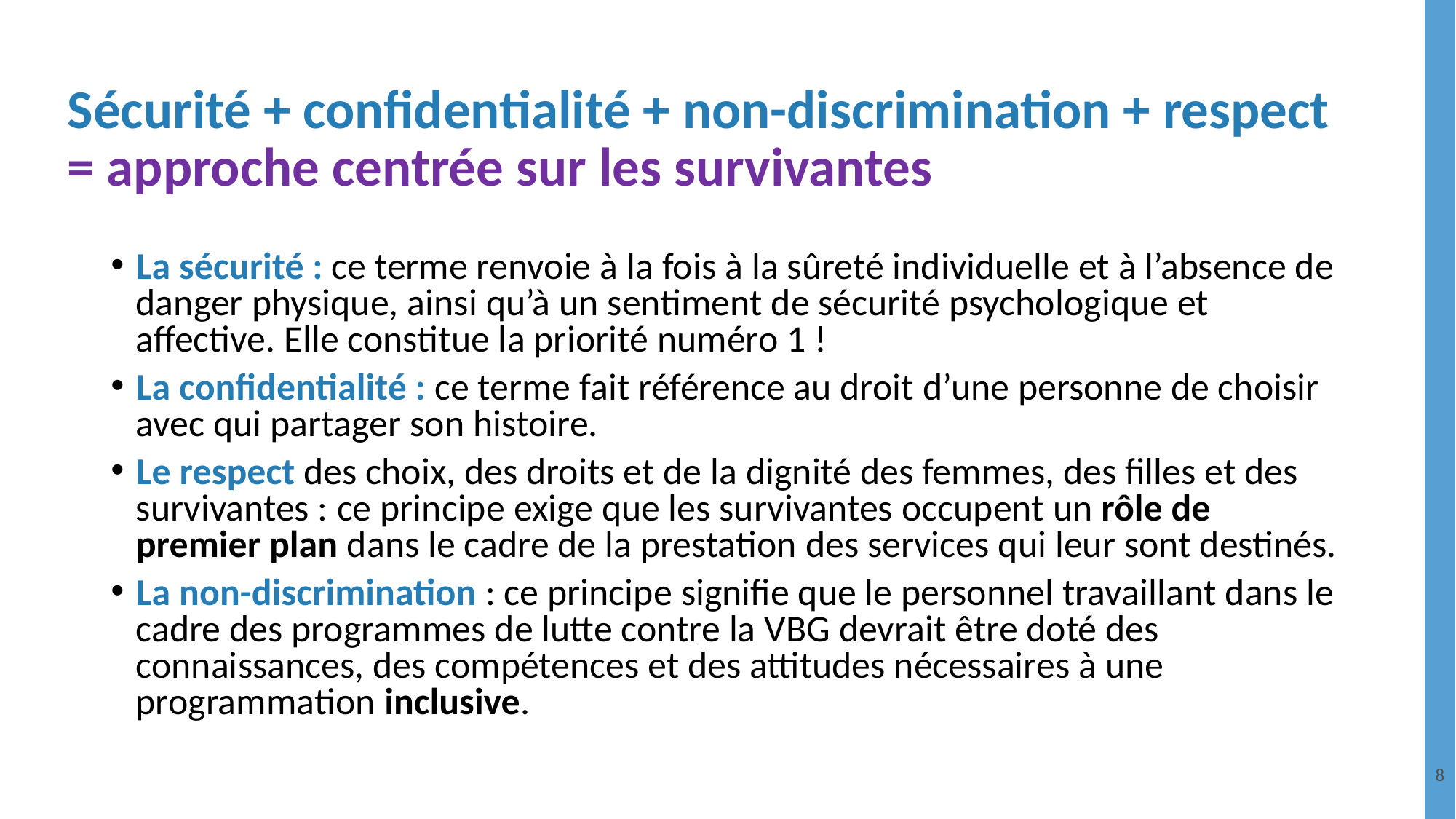

# Sécurité + confidentialité + non-discrimination + respect
= approche centrée sur les survivantes
La sécurité : ce terme renvoie à la fois à la sûreté individuelle et à l’absence de danger physique, ainsi qu’à un sentiment de sécurité psychologique et affective. Elle constitue la priorité numéro 1 !
La confidentialité : ce terme fait référence au droit d’une personne de choisir avec qui partager son histoire.
Le respect des choix, des droits et de la dignité des femmes, des filles et des survivantes : ce principe exige que les survivantes occupent un rôle de premier plan dans le cadre de la prestation des services qui leur sont destinés.
La non-discrimination : ce principe signifie que le personnel travaillant dans le cadre des programmes de lutte contre la VBG devrait être doté des connaissances, des compétences et des attitudes nécessaires à une programmation inclusive.